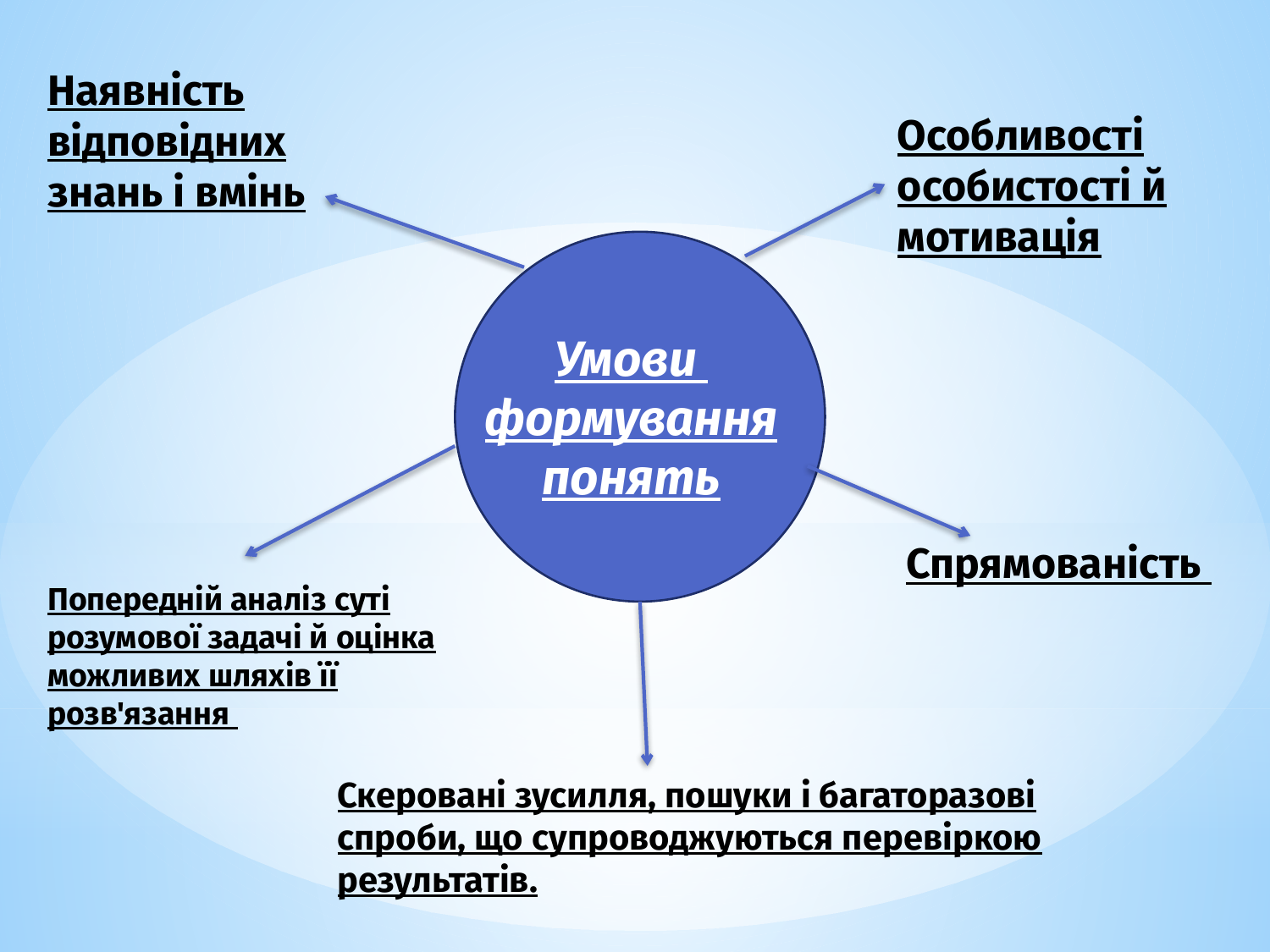

Наявність відповідних знань і вмінь

Особливості особистості й мотивація

Умови  формування понять
Спрямованість
Попередній аналіз суті розумової задачі й оцінка можливих шляхів її розв'язання
Скеровані зусилля, пошуки і багаторазові спроби, що супроводжуються перевіркою результатів.